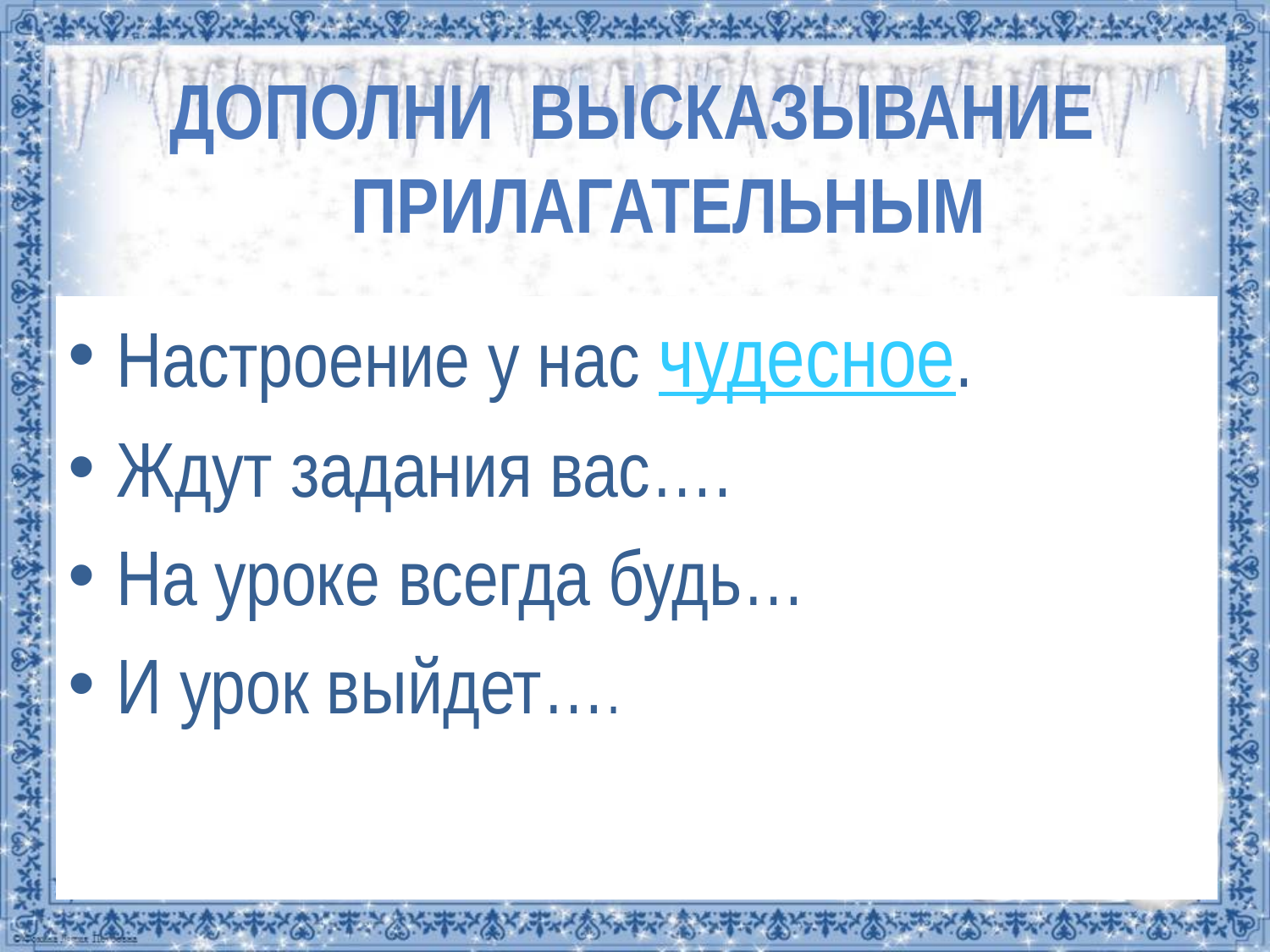

Дополни  высказывание
    прилагательным
Настроение у нас чудесное.
Ждут задания вас….
На уроке всегда будь…
И урок выйдет….